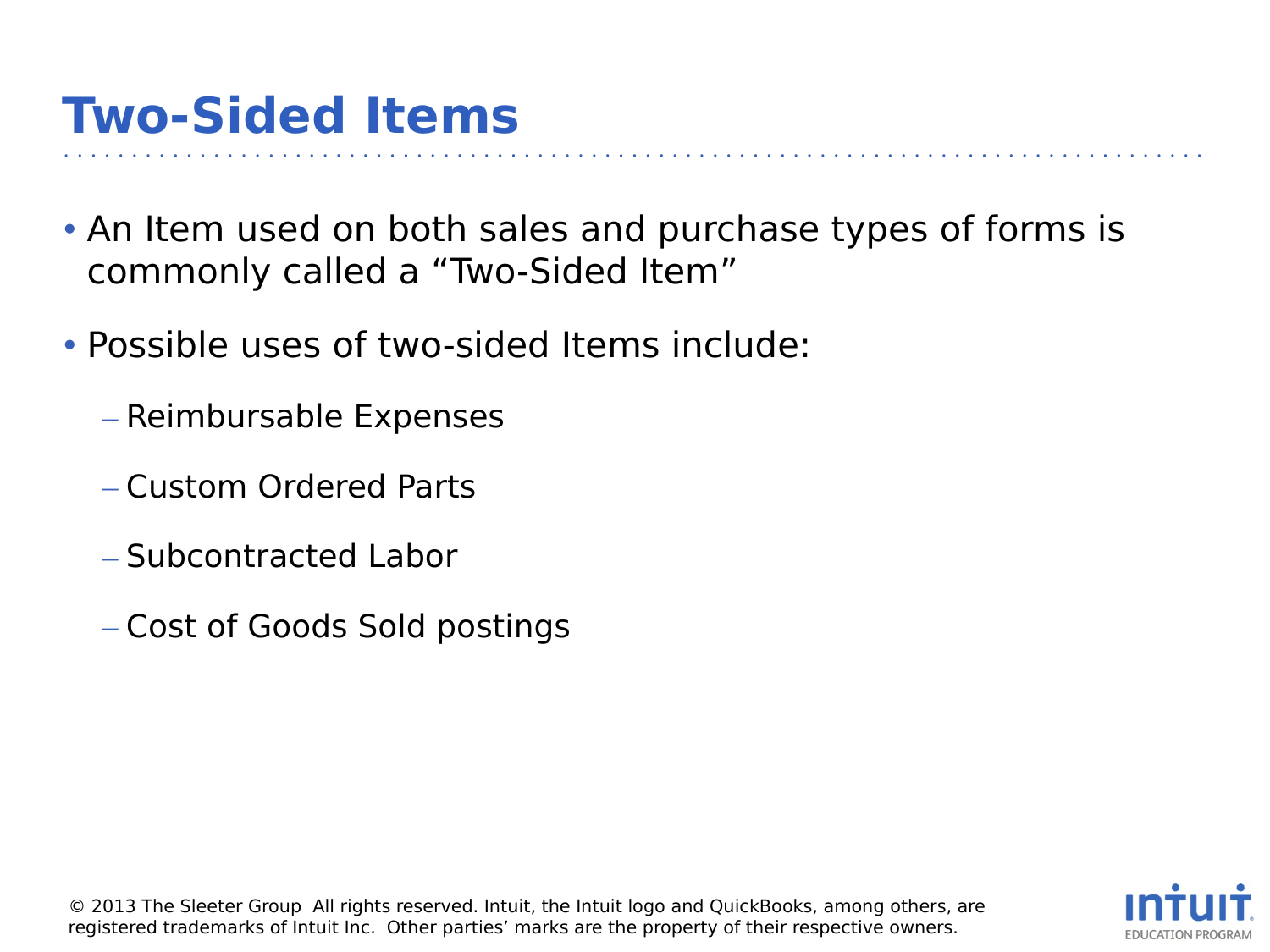

# Two-Sided Items
An Item used on both sales and purchase types of forms is commonly called a “Two-Sided Item”
Possible uses of two-sided Items include:
Reimbursable Expenses
Custom Ordered Parts
Subcontracted Labor
Cost of Goods Sold postings